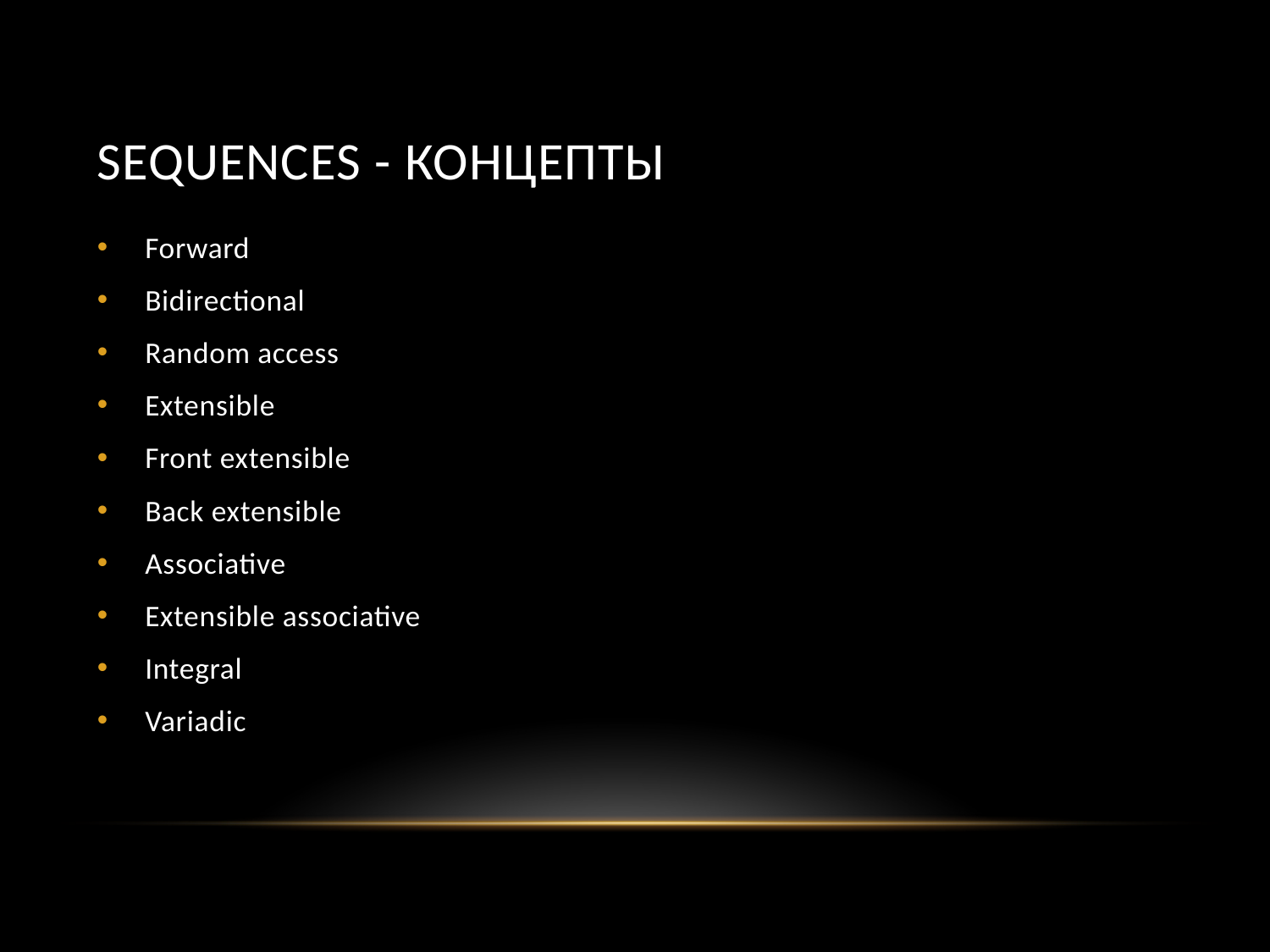

# Sequences - концепты
Forward
Bidirectional
Random access
Extensible
Front extensible
Back extensible
Associative
Extensible associative
Integral
Variadic